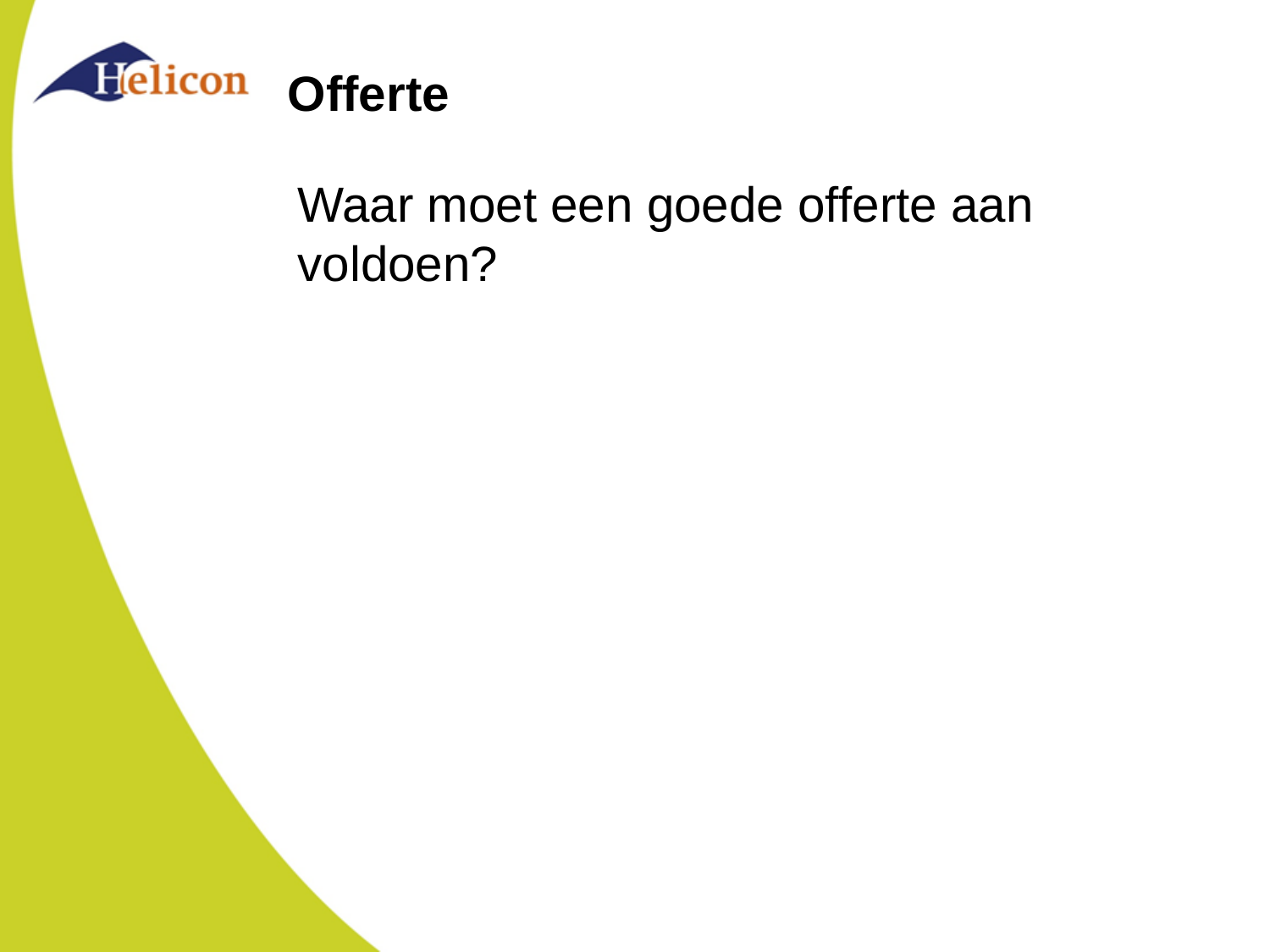

# Offerte
Waar moet een goede offerte aan voldoen?